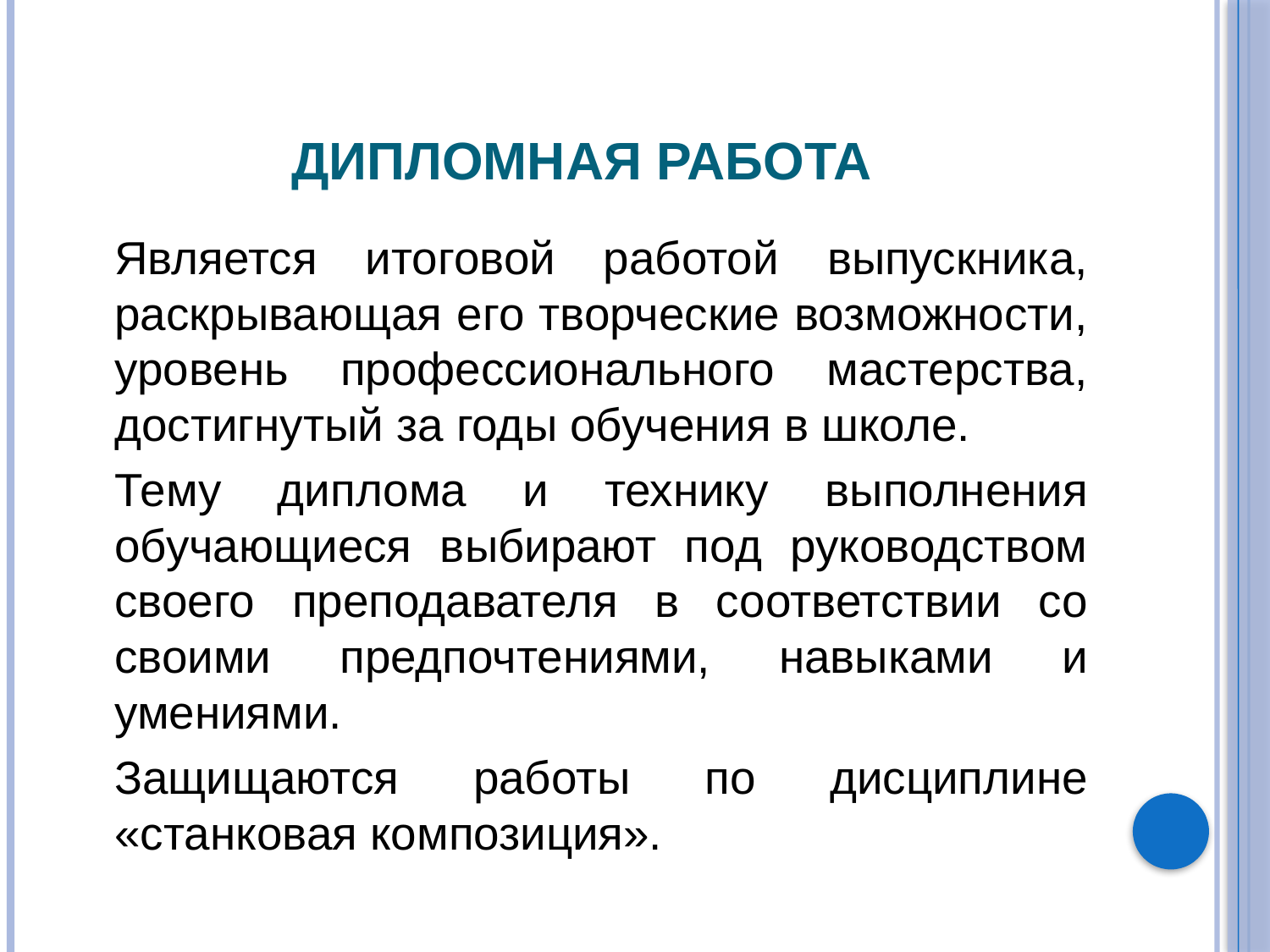

# Дипломная работа
		Является итоговой работой выпускника, раскрывающая его творческие возможности, уровень профессионального мастерства, достигнутый за годы обучения в школе.
		Тему диплома и технику выполнения обучающиеся выбирают под руководством своего преподавателя в соответствии со своими предпочтениями, навыками и умениями.
		Защищаются работы по дисциплине «станковая композиция».